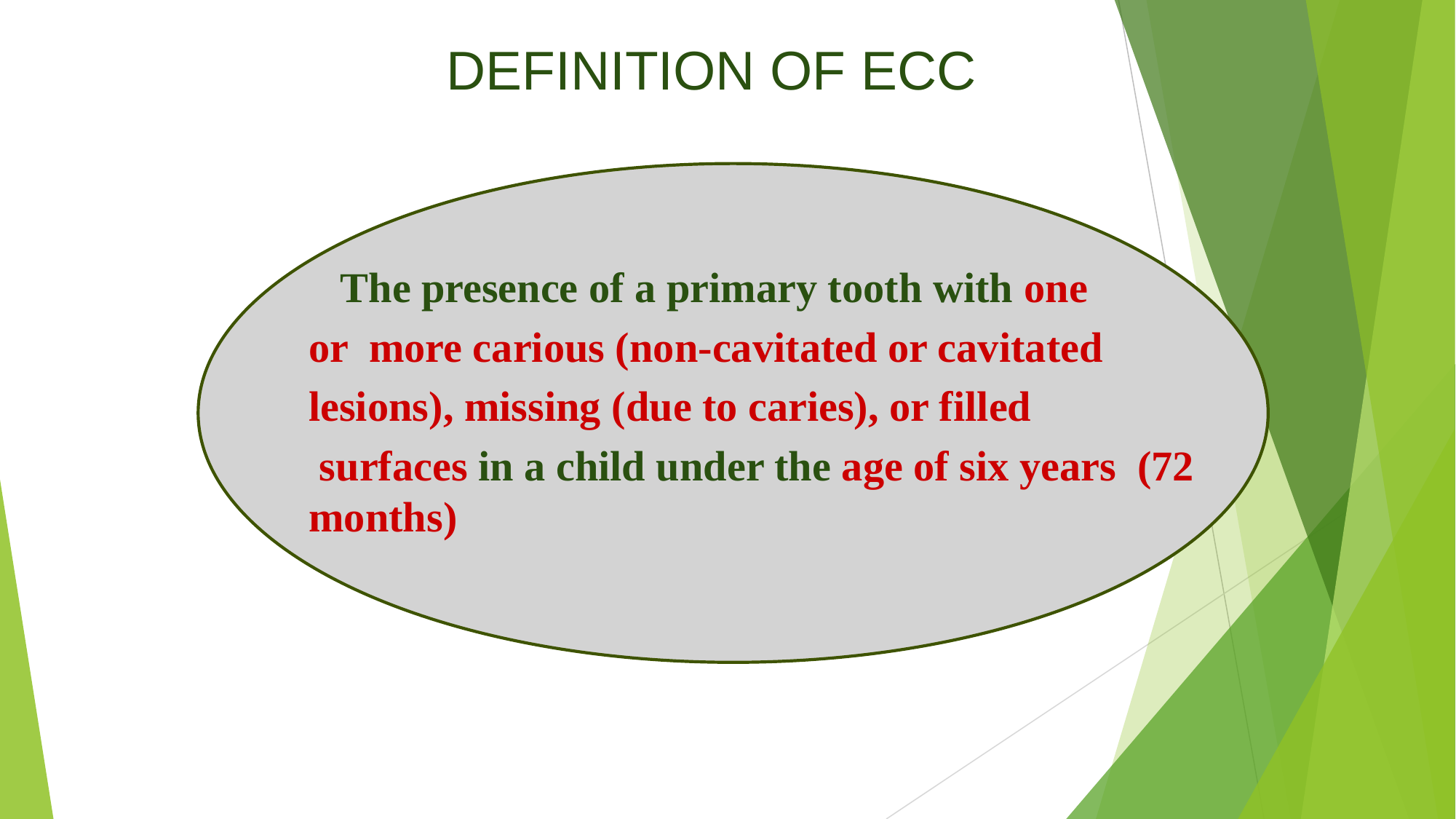

# DEFINITION OF ECC

   The presence of a primary tooth with one
or  more carious (non-cavitated or cavitated
lesions), missing (due to caries), or filled
 surfaces in a child under the age of six years  (72 months)